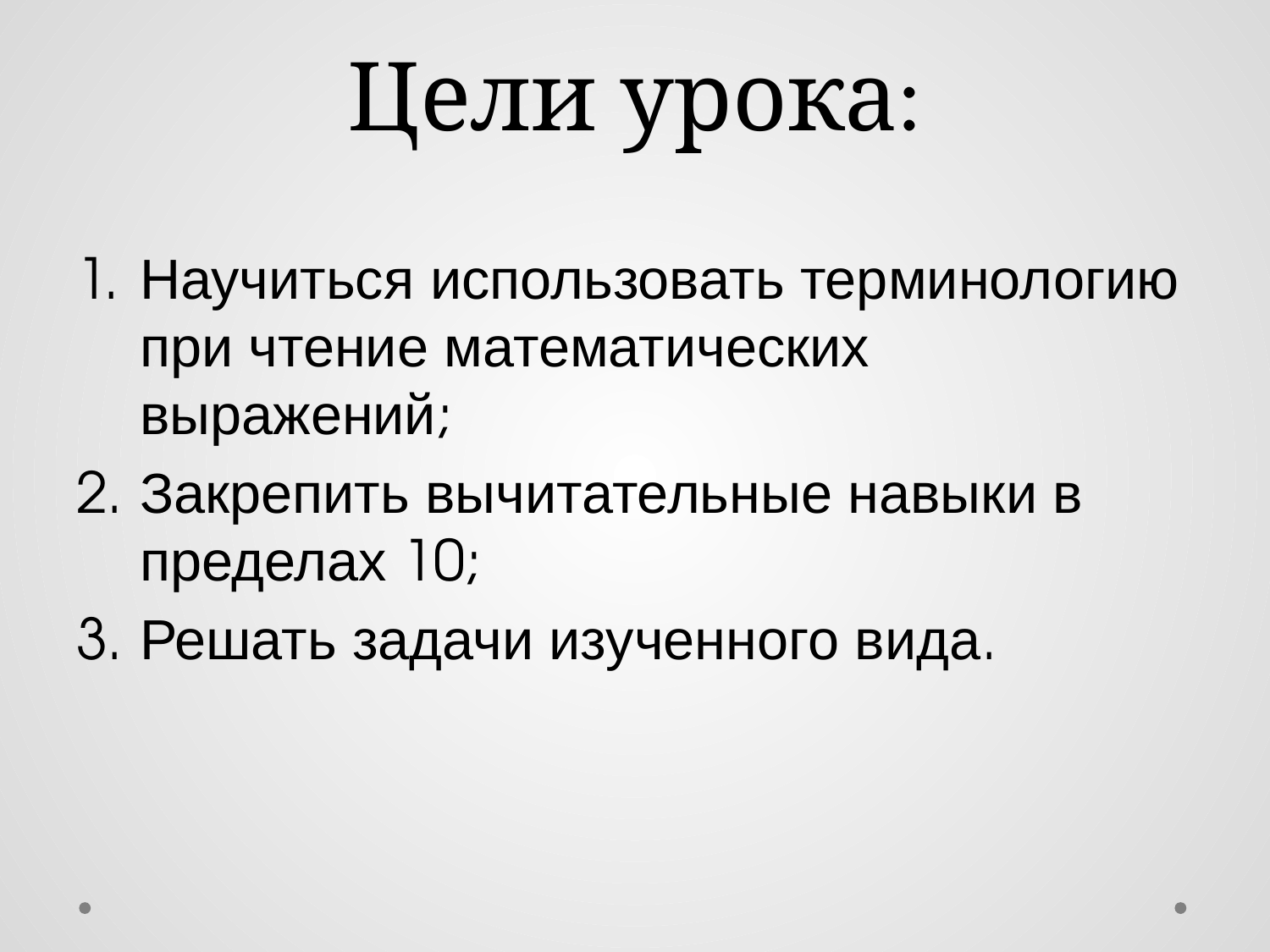

# Цели урока:
Научиться использовать терминологию при чтение математических выражений;
Закрепить вычитательные навыки в пределах 10;
Решать задачи изученного вида.